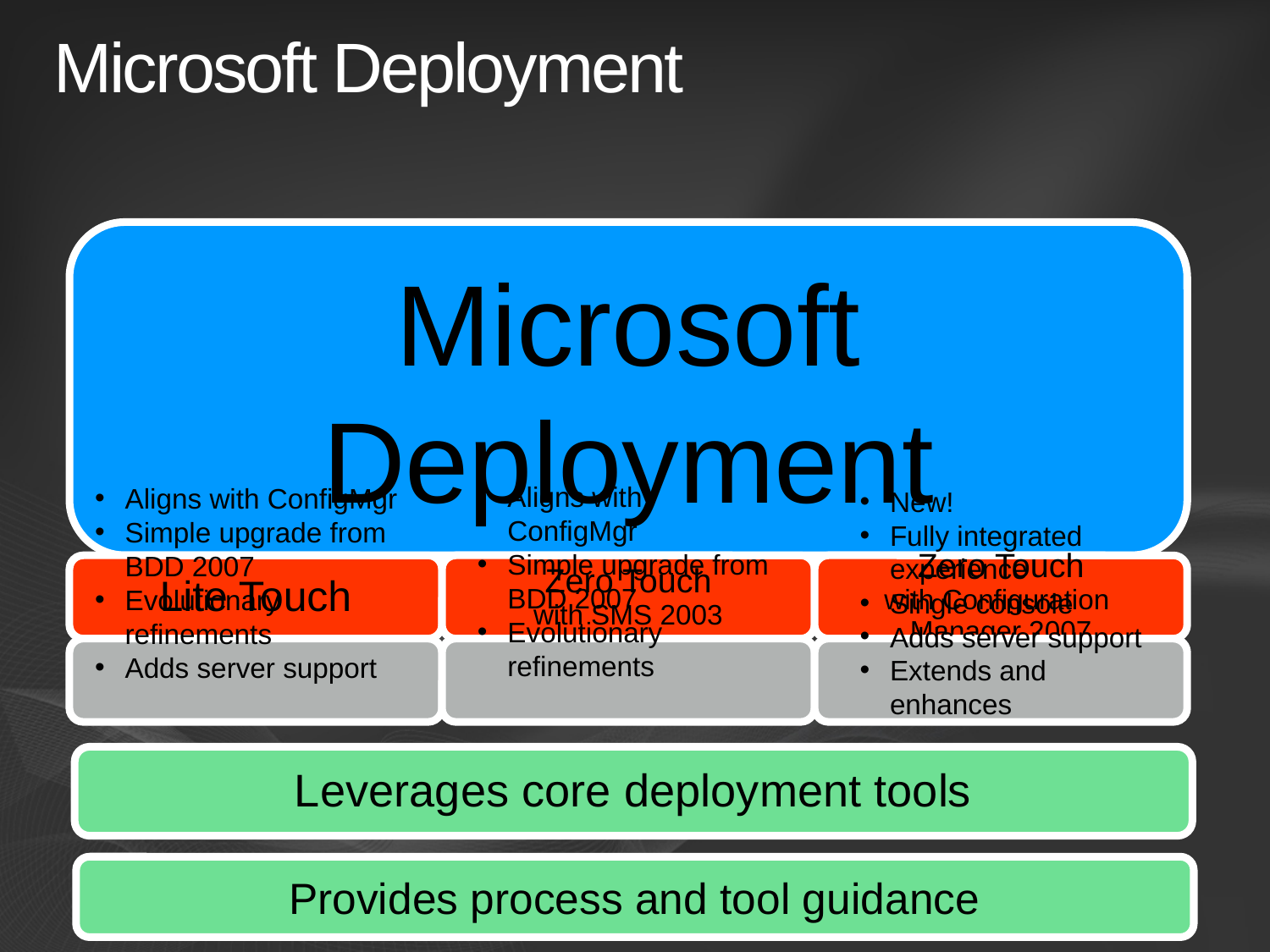

# Microsoft Deployment
Microsoft Deployment
Lite Touch
Aligns with ConfigMgr
Simple upgrade from BDD 2007
Evolutionary refinements
Aligns with ConfigMgr
Simple upgrade from BDD 2007
Evolutionary refinements
Adds server support

New!
Fully integrated experience
Single console
Adds server support
Extends and enhances

Leverages core deployment tools
Provides process and tool guidance